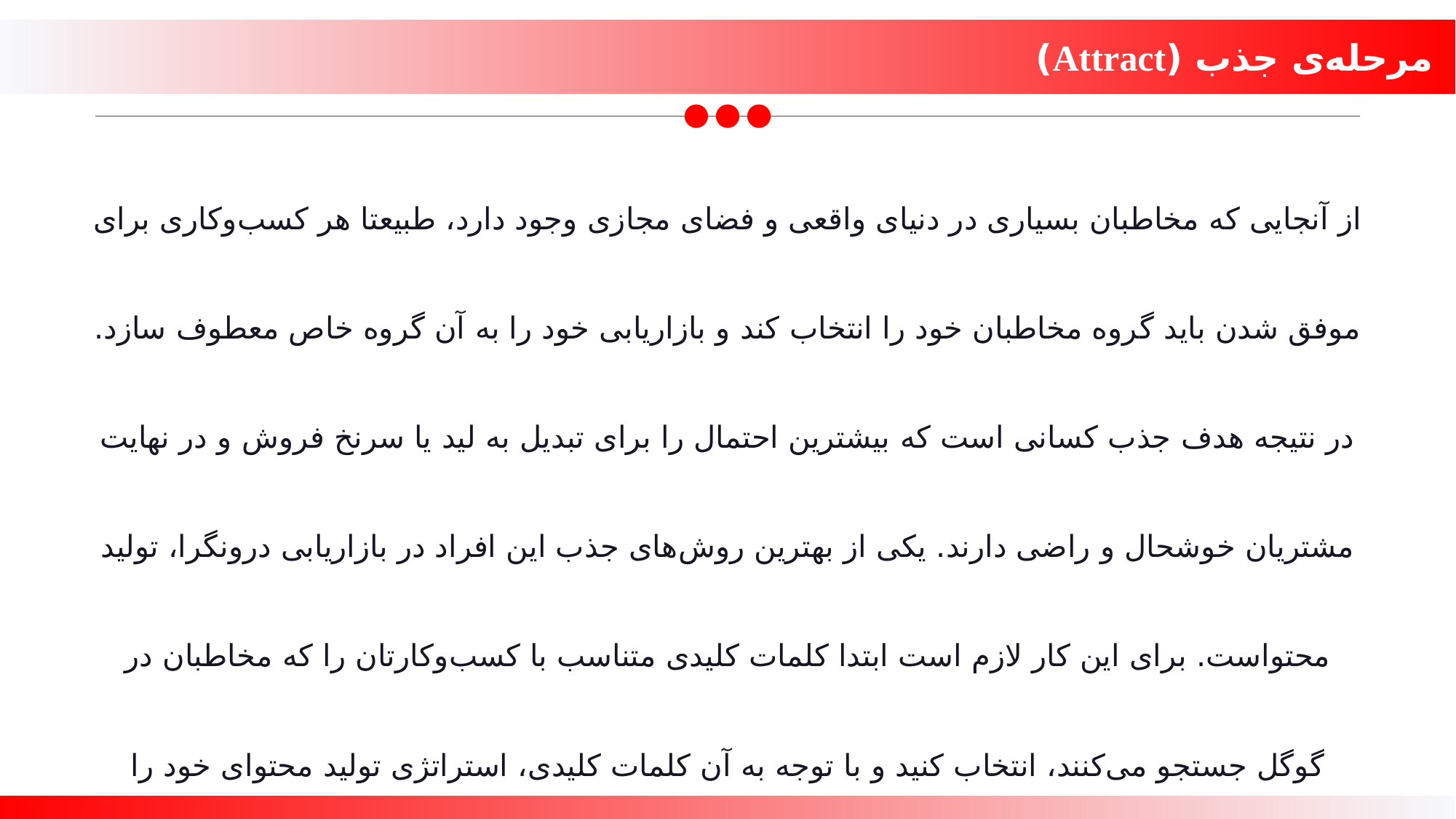

مرحله‌ی جذب (Attract)
از آنجایی که مخاطبان بسیاری در دنیای واقعی و فضای مجازی وجود دارد، طبیعتا هر کسب‌وکاری برای موفق شدن باید گروه مخاطبان خود را انتخاب کند و بازاریابی خود را به آن گروه خاص معطوف سازد. در نتیجه هدف جذب کسانی است که بیشترین احتمال را برای تبدیل به لید یا سرنخ فروش و در نهایت مشتریان خوشحال و راضی دارند. یکی از بهترین روش‌های جذب این افراد در بازاریابی درونگرا، تولید محتواست. برای این کار لازم است ابتدا کلمات کلیدی متناسب با کسب‌وکارتان را که مخاطبان‌ در گوگل جستجو می‌کنند، انتخاب کنید و با توجه به آن کلمات کلیدی، استراتژی تولید محتوای خود را بنویسید و شروع به کار کنید. با انتشار محتوای درست و موردنیاز کاربر در زمان و مکان مناسب می‌توانید او را با کسب‌وکار خود آشنا کنید و ترافیک وب‌سایت‌‌تان را افزایش دهید.